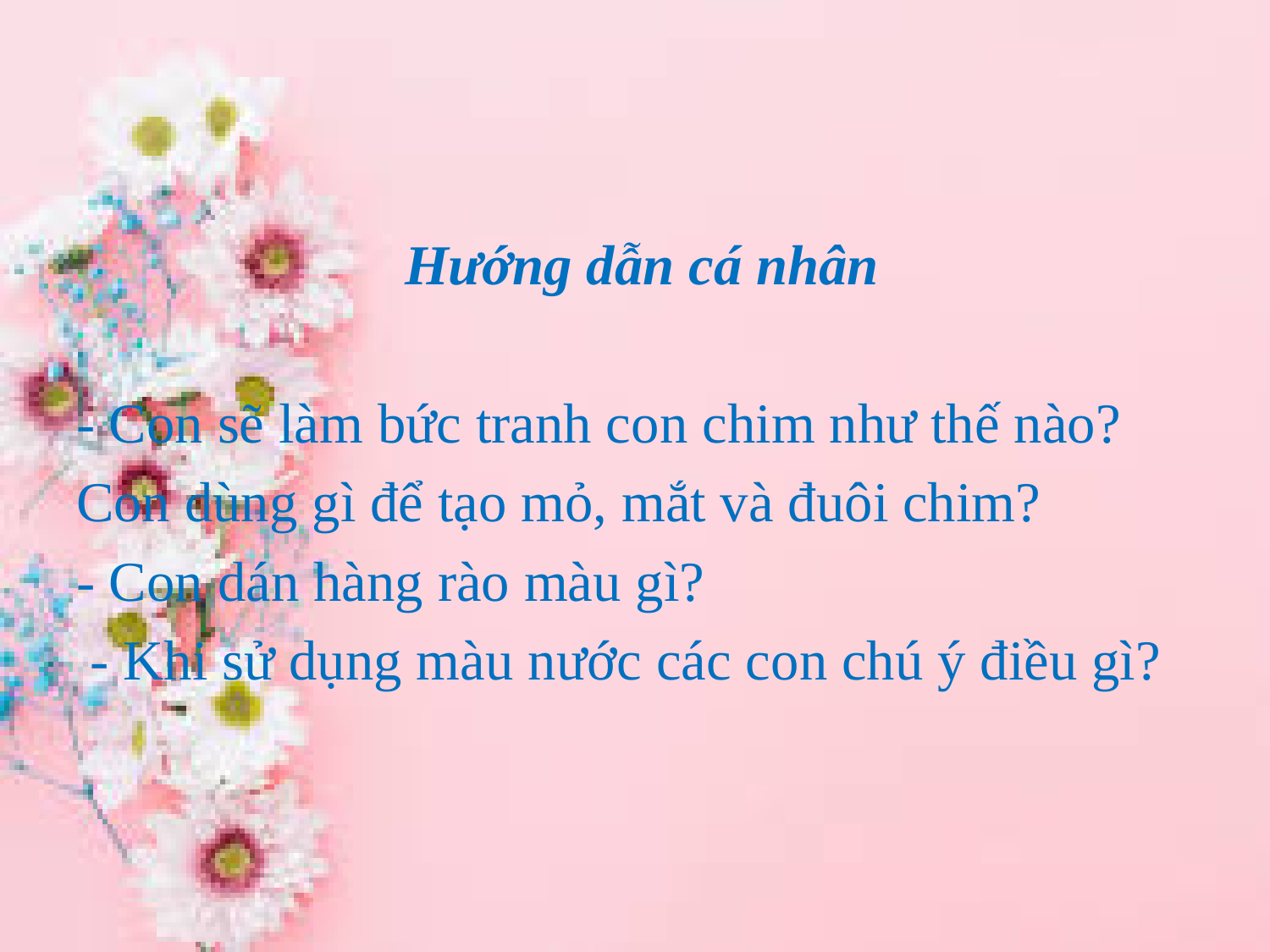

Hướng dẫn cá nhân

- Con sẽ làm bức tranh con chim như thế nào?
Con dùng gì để tạo mỏ, mắt và đuôi chim?
- Con dán hàng rào màu gì?
 - Khi sử dụng màu nước các con chú ý điều gì?